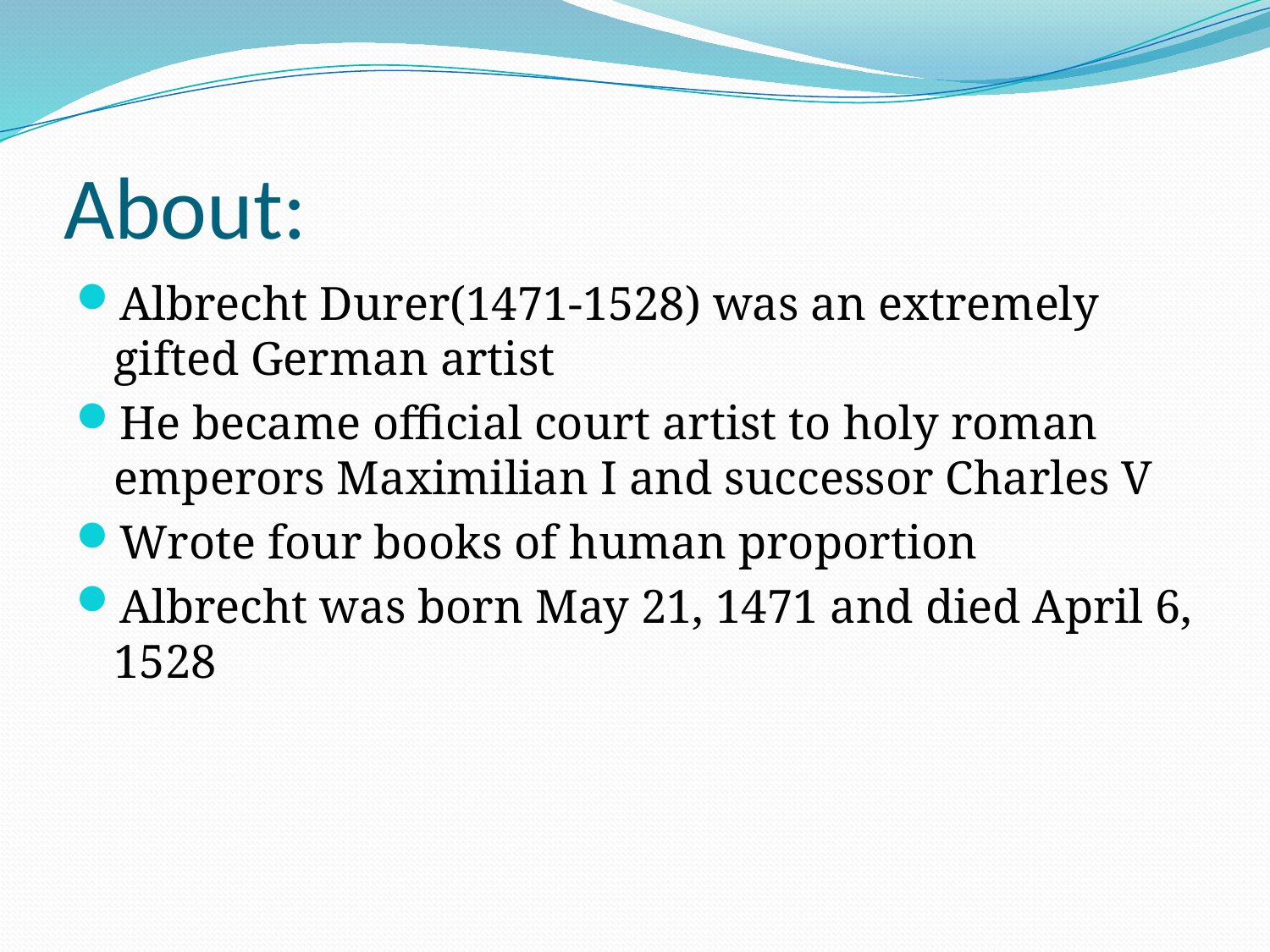

# About:
Albrecht Durer(1471-1528) was an extremely gifted German artist
He became official court artist to holy roman emperors Maximilian I and successor Charles V
Wrote four books of human proportion
Albrecht was born May 21, 1471 and died April 6, 1528